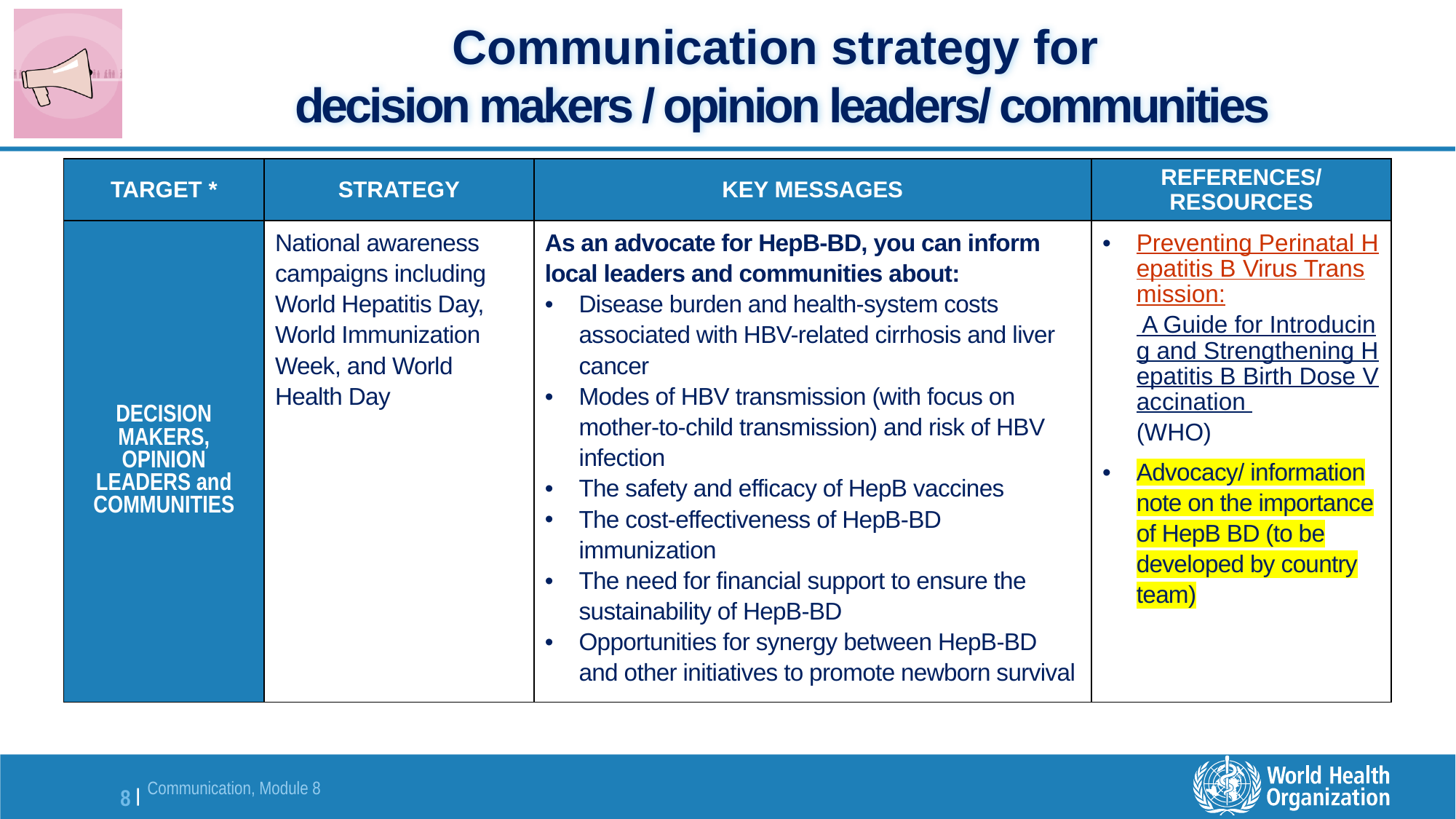

# Communication strategy for decision makers / opinion leaders/ communities
| TARGET \* | STRATEGY | KEY MESSAGES | REFERENCES/ RESOURCES |
| --- | --- | --- | --- |
| DECISION MAKERS, OPINION LEADERS and COMMUNITIES | National awareness campaigns including World Hepatitis Day, World Immunization Week, and World Health Day | As an advocate for HepB-BD, you can inform local leaders and communities about: Disease burden and health-system costs associated with HBV-related cirrhosis and liver cancer Modes of HBV transmission (with focus on mother-to-child transmission) and risk of HBV infection The safety and efficacy of HepB vaccines The cost-effectiveness of HepB-BD immunization The need for financial support to ensure the sustainability of HepB-BD Opportunities for synergy between HepB-BD and other initiatives to promote newborn survival | Preventing Perinatal Hepatitis B Virus Transmission: A Guide for Introducing and Strengthening Hepatitis B Birth Dose Vaccination (WHO) Advocacy/ information note on the importance of HepB BD (to be developed by country team) |